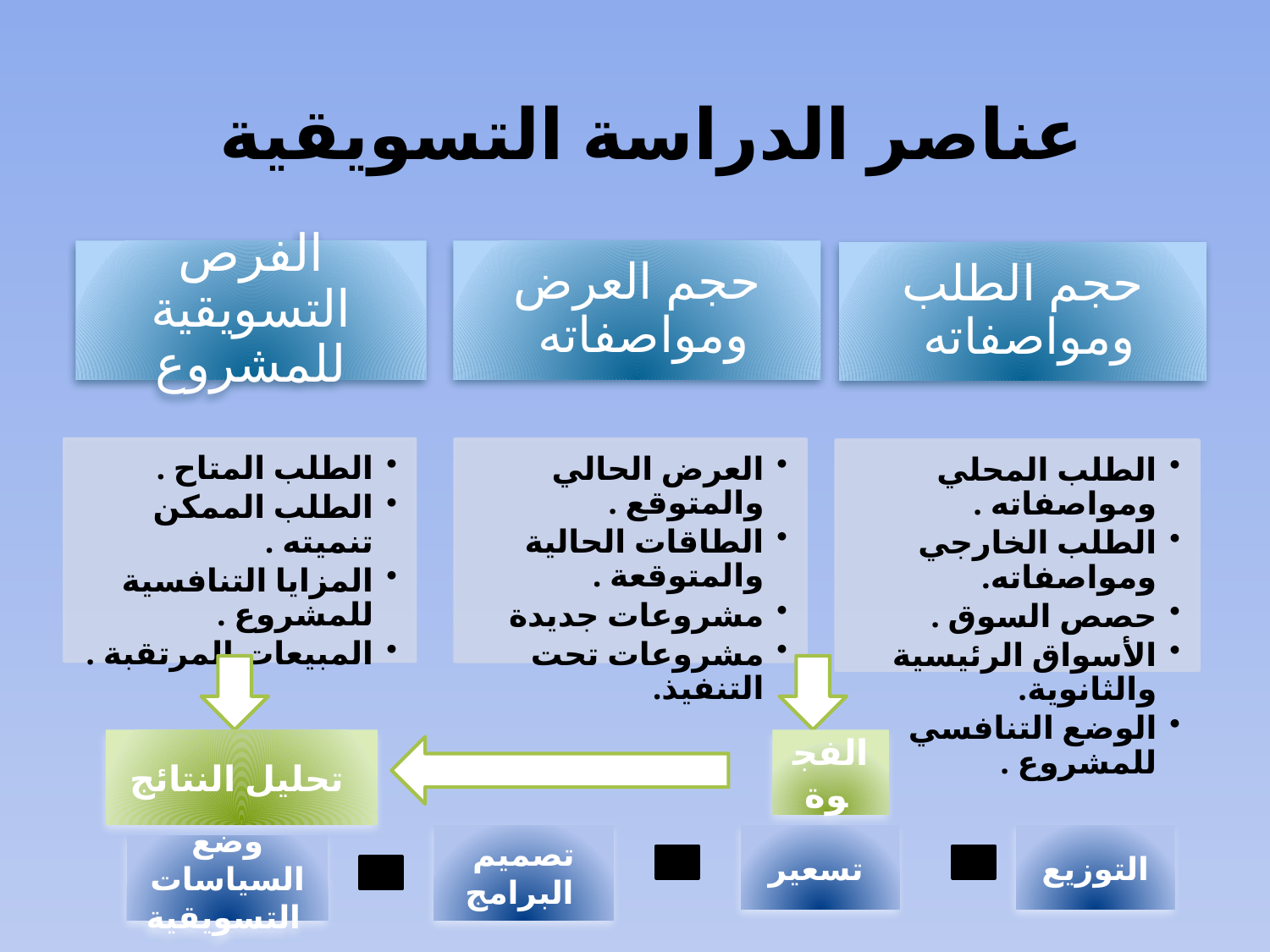

# عناصر الدراسة التسويقية
الفرص التسويقية للمشروع
الطلب المتاح .
الطلب الممكن تنميته .
المزايا التنافسية للمشروع .
المبيعات المرتقبة .
حجم العرض ومواصفاته
العرض الحالي والمتوقع .
الطاقات الحالية والمتوقعة .
مشروعات جديدة
مشروعات تحت التنفيذ.
حجم الطلب ومواصفاته
الطلب المحلي ومواصفاته .
الطلب الخارجي ومواصفاته.
حصص السوق .
الأسواق الرئيسية والثانوية.
الوضع التنافسي للمشروع .

تحليل النتائج
الفجوة

تصميم البرامج
تسعير
التوزيع
وضع السياسات التسويقية

الدكتور عيسى قداده
37